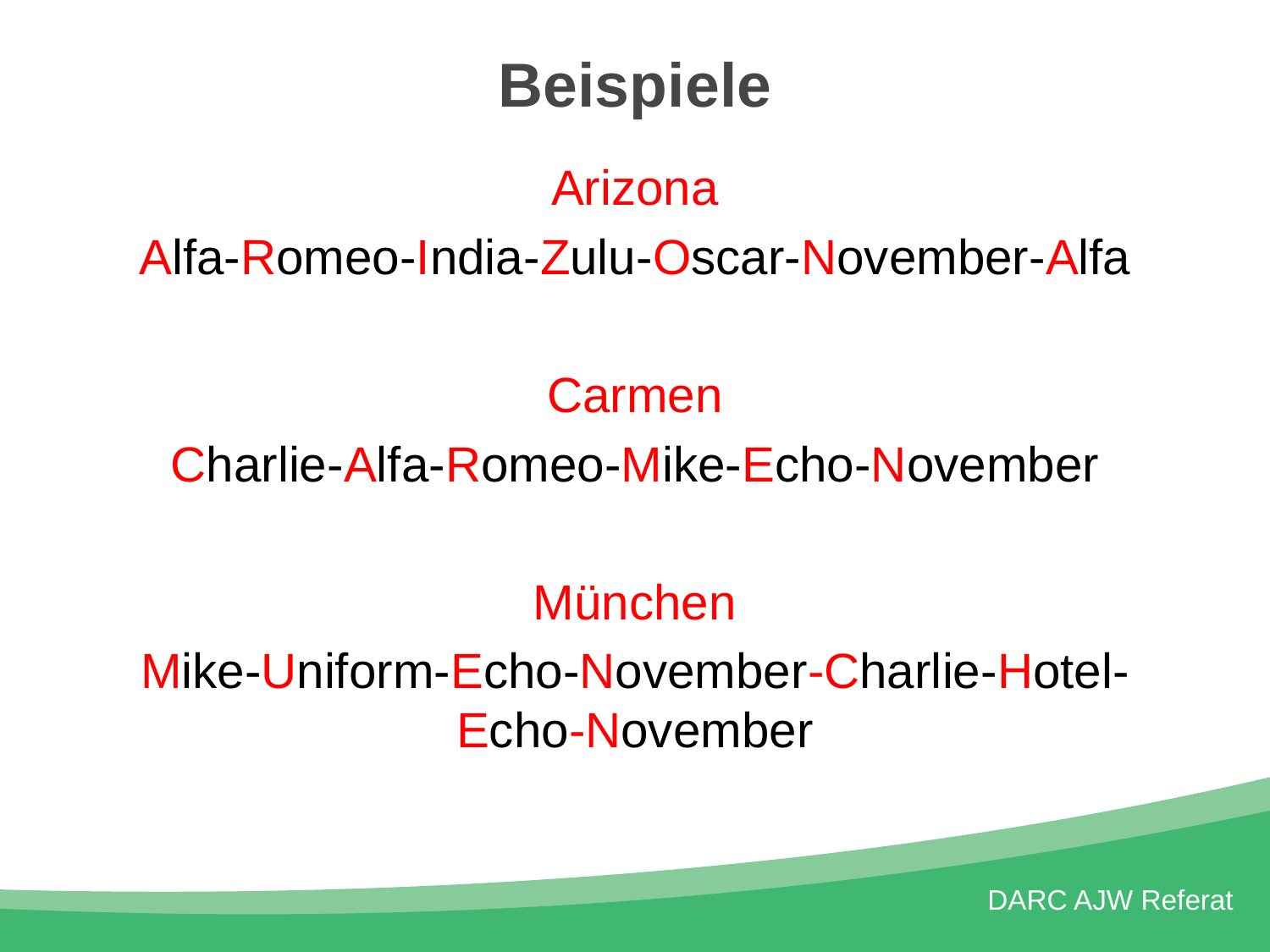

# Beispiele
Arizona
Alfa-Romeo-India-Zulu-Oscar-November-Alfa

Carmen
Charlie-Alfa-Romeo-Mike-Echo-November

München
Mike-Uniform-Echo-November-Charlie-Hotel-Echo-November